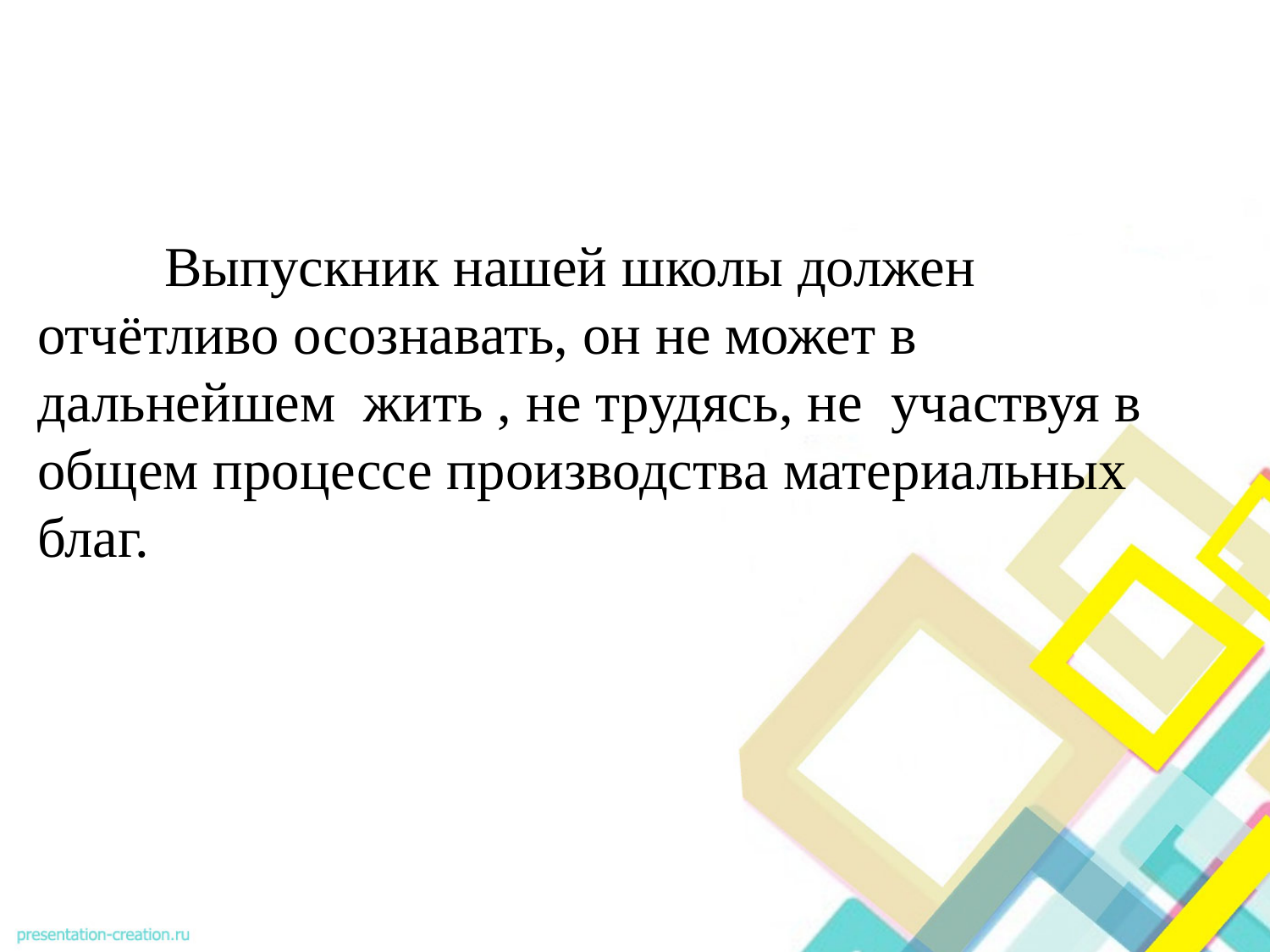

Выпускник нашей школы должен отчётливо осознавать, он не может в дальнейшем  жить , не трудясь, не  участвуя в общем процессе производства материальных благ.